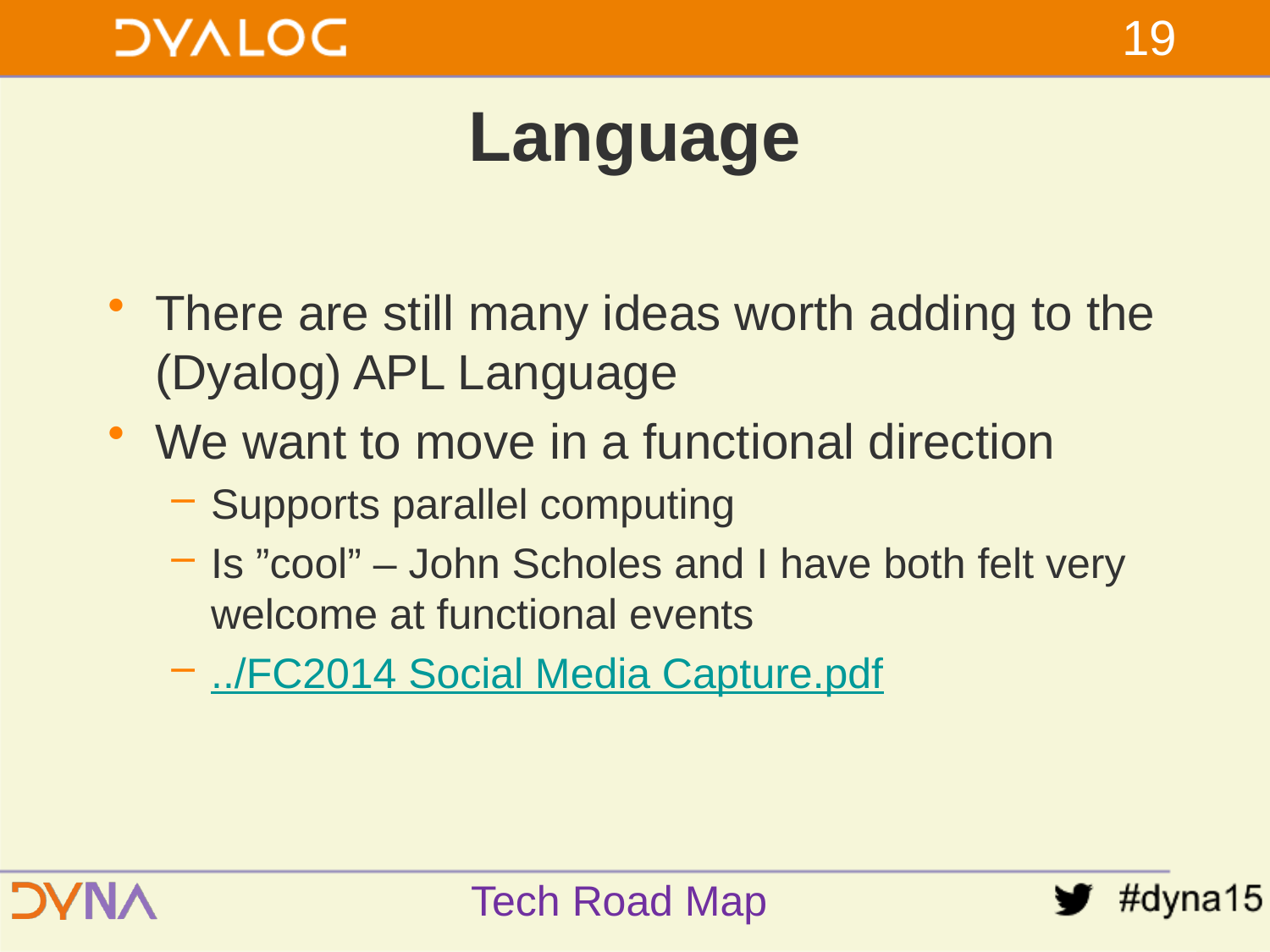

19
# Language
There are still many ideas worth adding to the (Dyalog) APL Language
We want to move in a functional direction
Supports parallel computing
Is ”cool” – John Scholes and I have both felt very welcome at functional events
../FC2014 Social Media Capture.pdf
Tech Road Map